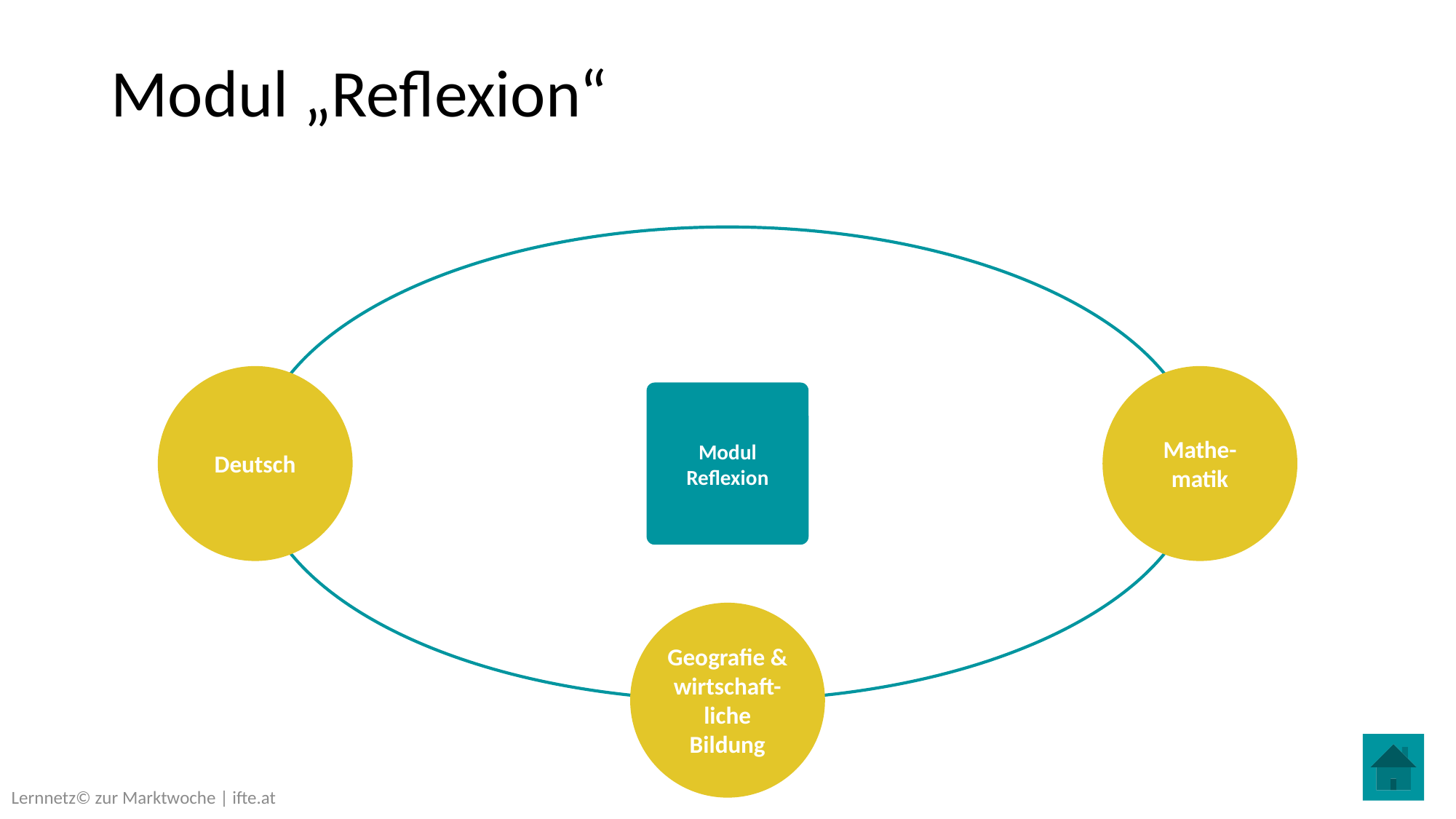

# Modul „Reflexion“

Deutsch
Mathe-matik
Modul
Reflexion
Geografie & wirtschaft-liche Bildung

Lernnetz© zur Marktwoche | ifte.at